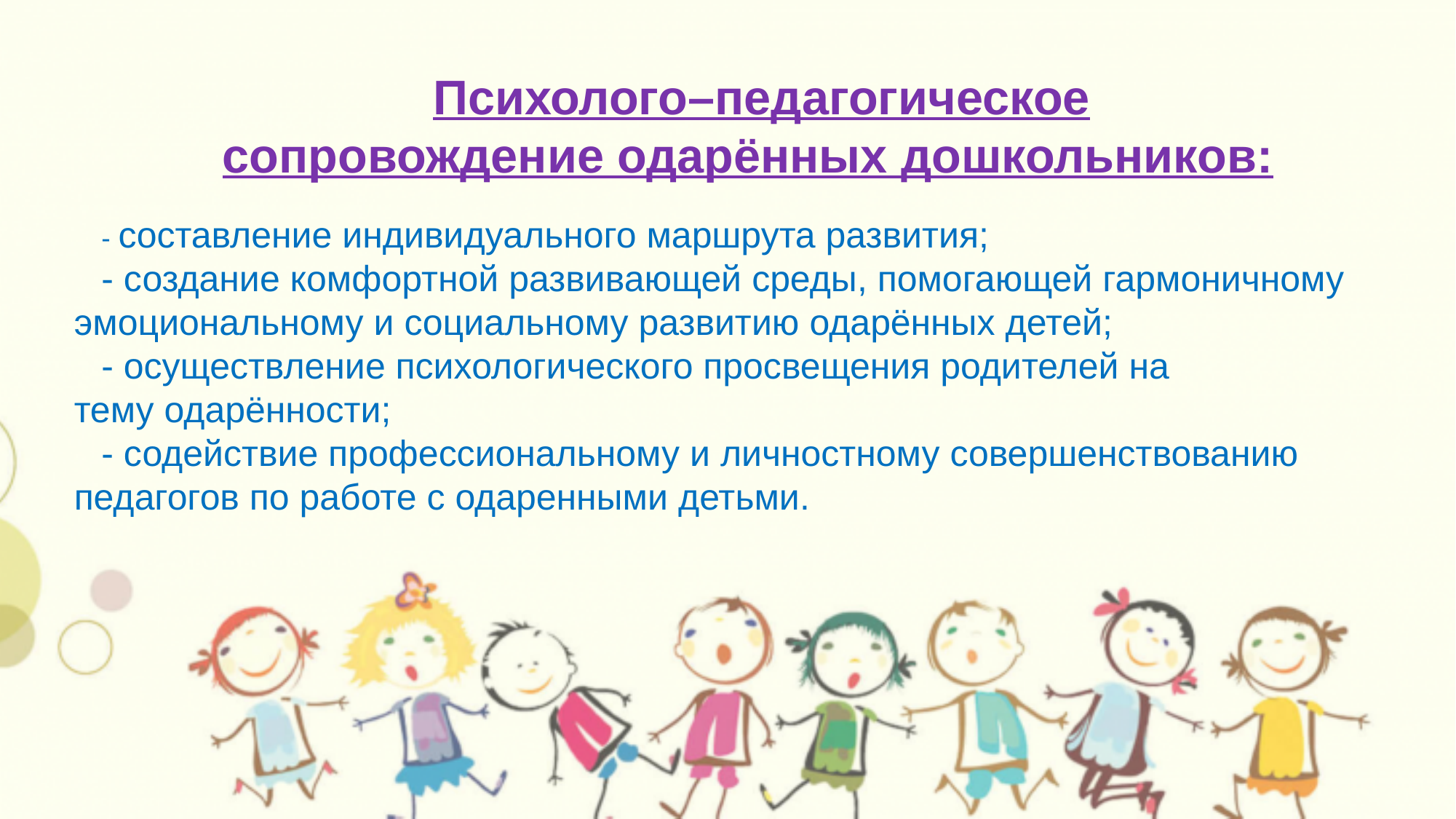

Психолого–педагогическое сопровождение одарённых дошкольников:

- составление индивидуального маршрута развития;
- создание комфортной развивающей среды, помогающей гармоничному эмоциональному и социальному развитию одарённых детей;
- осуществление психологического просвещения родителей на тему одарённости;
- содействие профессиональному и личностному совершенствованию педагогов по работе с одаренными детьми.